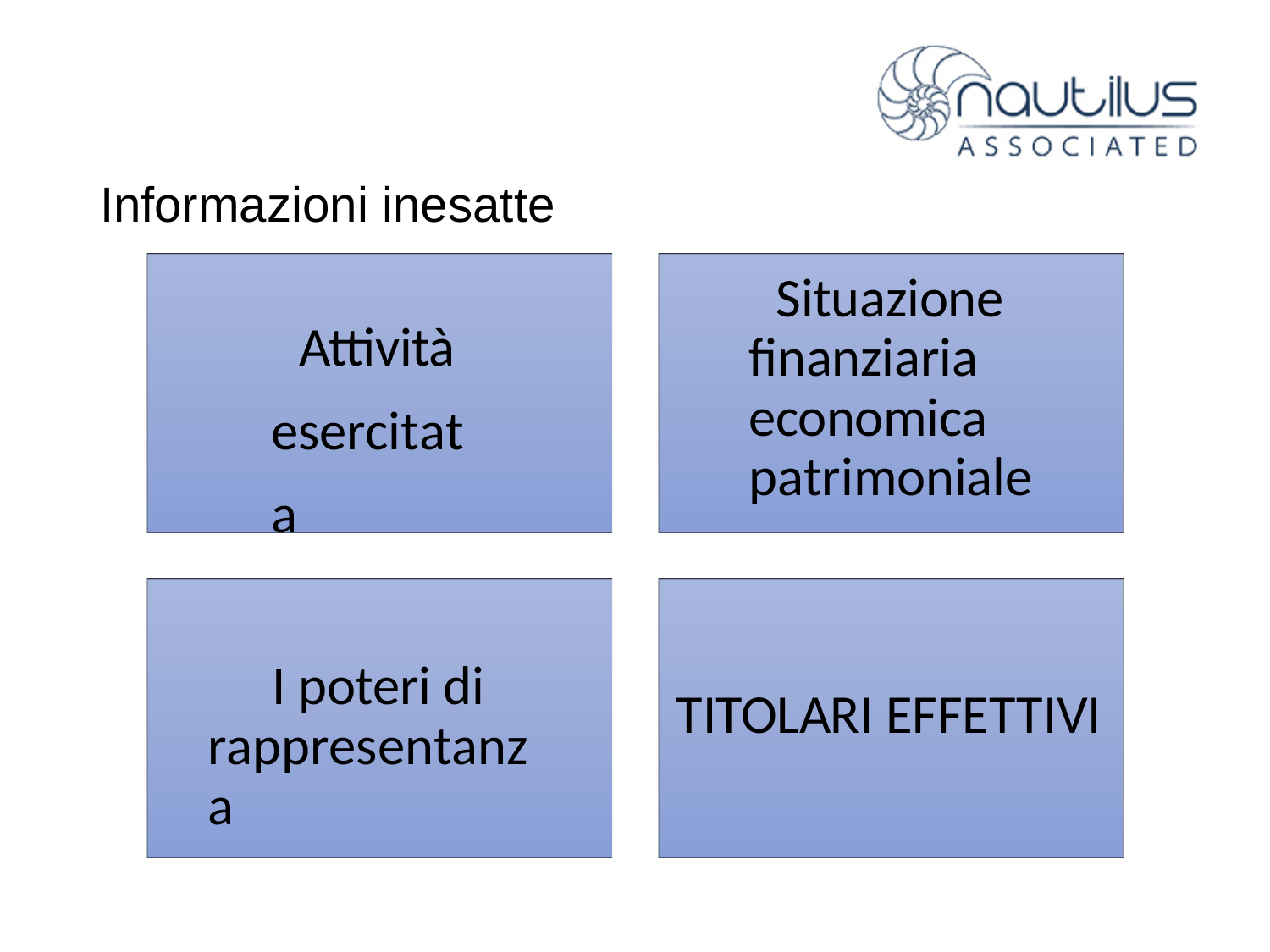

Informazioni inesatte

# Situazione  finanziaria  economica  patrimoniale
Attività  esercitata

I poteri di  rappresentanza
TITOLARI EFFETTIVI